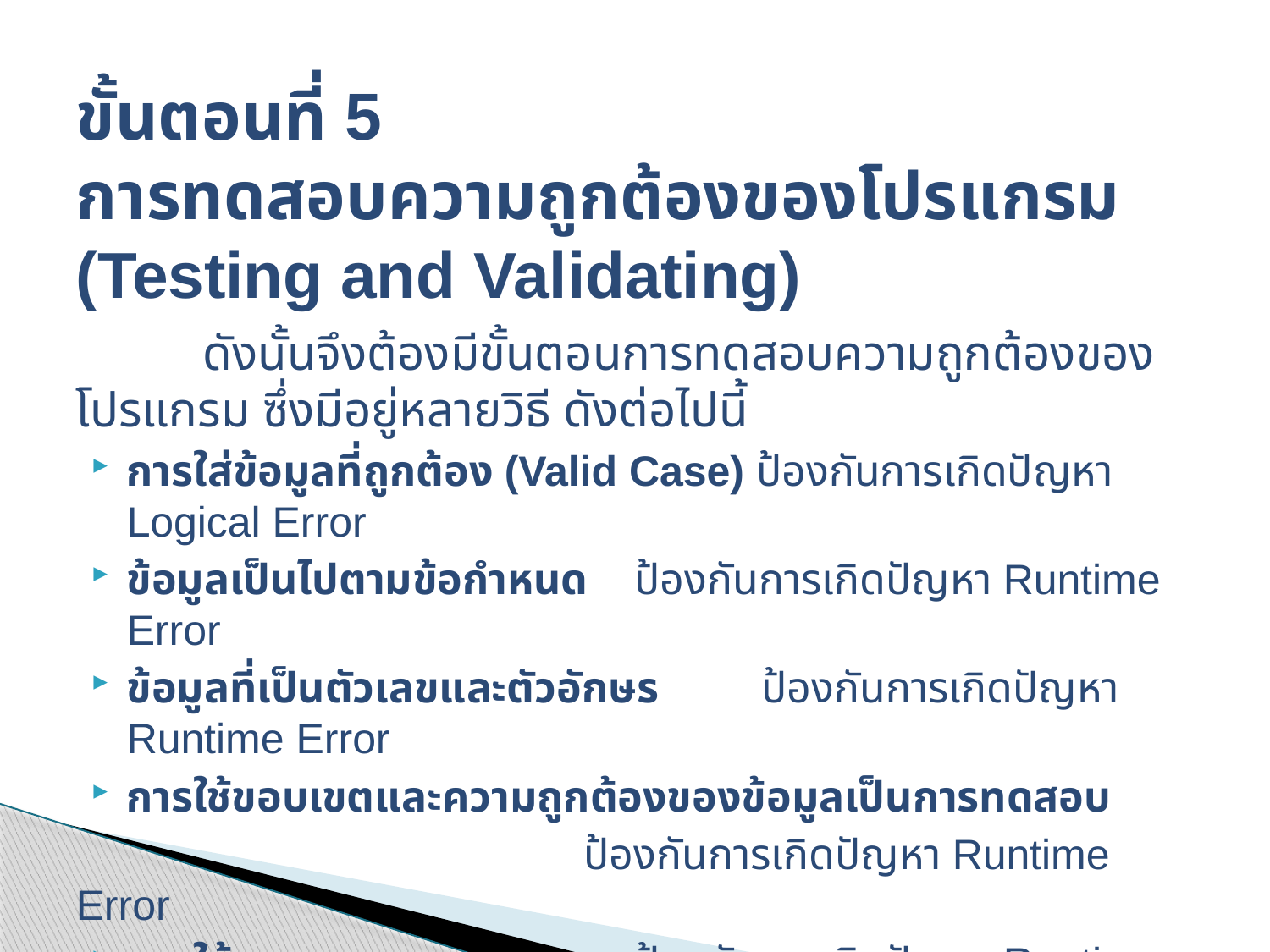

# ขั้นตอนที่ 5 การทดสอบความถูกต้องของโปรแกรม (Testing and Validating)
	ดังนั้นจึงต้องมีขั้นตอนการทดสอบความถูกต้องของโปรแกรม ซึ่งมีอยู่หลายวิธี ดังต่อไปนี้
การใส่ข้อมูลที่ถูกต้อง (Valid Case) ป้องกันการเกิดปัญหา Logical Error
ข้อมูลเป็นไปตามข้อกำหนด 	ป้องกันการเกิดปัญหา Runtime Error
ข้อมูลที่เป็นตัวเลขและตัวอักษร  	ป้องกันการเกิดปัญหา Runtime Error
การใช้ขอบเขตและความถูกต้องของข้อมูลเป็นการทดสอบ
				ป้องกันการเกิดปัญหา Runtime Error
การใช้ความสมเหตุสมผล  	ป้องกันการเกิดปัญหา Runtime Error